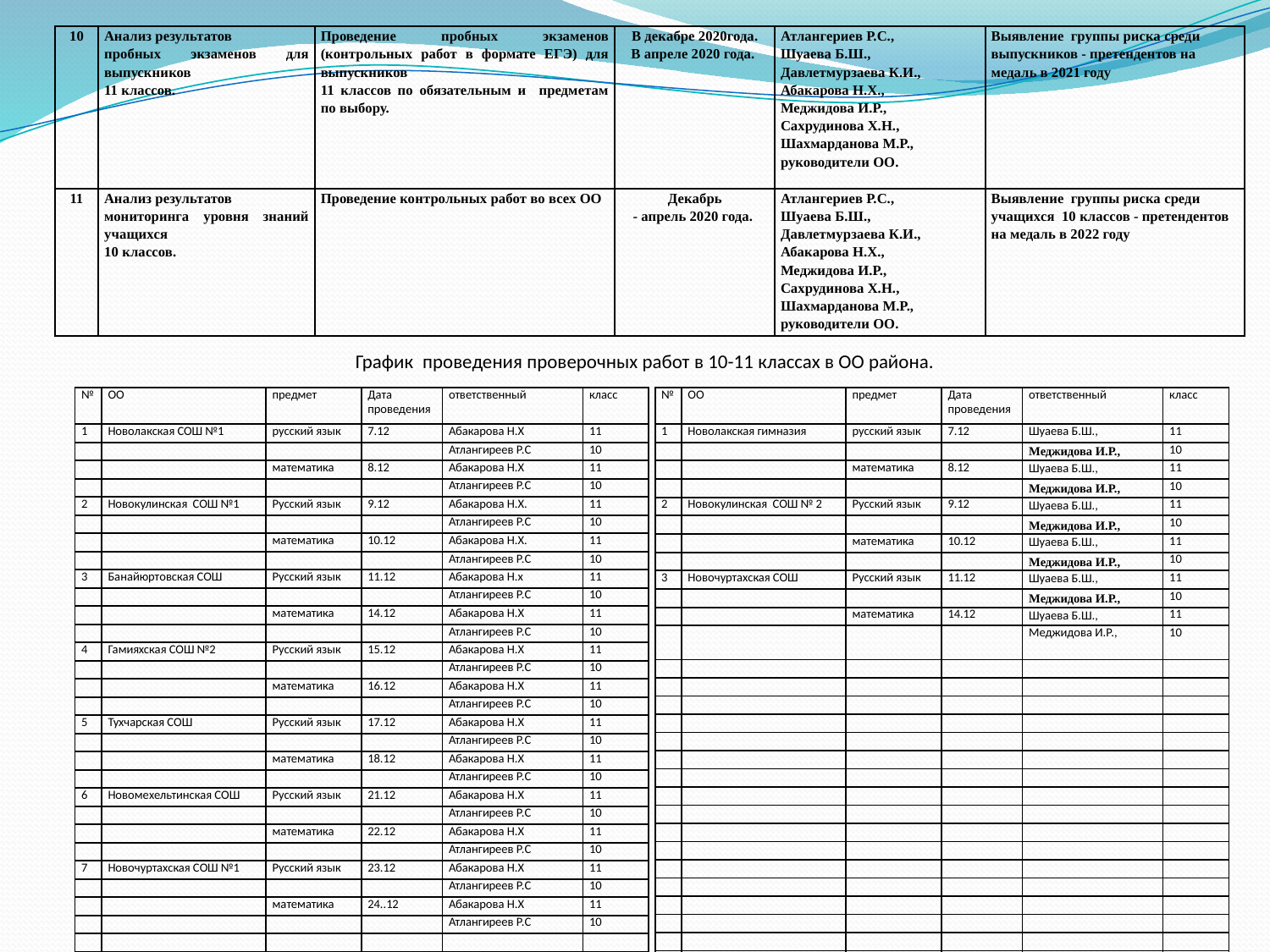

| 10 | Анализ результатов пробных экзаменов для выпускников 11 классов. | Проведение пробных экзаменов (контрольных работ в формате ЕГЭ) для выпускников 11 классов по обязательным и предметам по выбору. | В декабре 2020года. В апреле 2020 года. | Атлангериев Р.С., Шуаева Б.Ш., Давлетмурзаева К.И., Абакарова Н.Х., Меджидова И.Р., Сахрудинова Х.Н., Шахмарданова М.Р., руководители ОО. | Выявление группы риска среди выпускников - претендентов на медаль в 2021 году |
| --- | --- | --- | --- | --- | --- |
| 11 | Анализ результатов мониторинга уровня знаний учащихся 10 классов. | Проведение контрольных работ во всех ОО | Декабрь - апрель 2020 года. | Атлангериев Р.С., Шуаева Б.Ш., Давлетмурзаева К.И., Абакарова Н.Х., Меджидова И.Р., Сахрудинова Х.Н., Шахмарданова М.Р., руководители ОО. | Выявление группы риска среди учащихся 10 классов - претендентов на медаль в 2022 году |

График   проведения проверочных работ в 10-11 классах в ОО района.

| № | ОО | предмет | Дата проведения | ответственный | класс |
| --- | --- | --- | --- | --- | --- |
| 1 | Новолакская СОШ №1 | русский язык | 7.12 | Абакарова Н.Х | 11 |
|  |  |  |  | Атлангиреев Р.С | 10 |
|  |  | математика | 8.12 | Абакарова Н.Х | 11 |
|  |  |  |  | Атлангиреев Р.С | 10 |
| 2 | Новокулинская СОШ №1 | Русский язык | 9.12 | Абакарова Н.Х. | 11 |
|  |  |  |  | Атлангиреев Р.С | 10 |
|  |  | математика | 10.12 | Абакарова Н.Х. | 11 |
|  |  |  |  | Атлангиреев Р.С | 10 |
| 3 | Банайюртовская СОШ | Русский язык | 11.12 | Абакарова Н.х | 11 |
|  |  |  |  | Атлангиреев Р.С | 10 |
|  |  | математика | 14.12 | Абакарова Н.Х | 11 |
|  |  |  |  | Атлангиреев Р.С | 10 |
| 4 | Гамияхская СОШ №2 | Русский язык | 15.12 | Абакарова Н.Х | 11 |
|  |  |  |  | Атлангиреев Р.С | 10 |
|  |  | математика | 16.12 | Абакарова Н.Х | 11 |
|  |  |  |  | Атлангиреев Р.С | 10 |
| 5 | Тухчарская СОШ | Русский язык | 17.12 | Абакарова Н.Х | 11 |
|  |  |  |  | Атлангиреев Р.С | 10 |
|  |  | математика | 18.12 | Абакарова Н.Х | 11 |
|  |  |  |  | Атлангиреев Р.С | 10 |
| 6 | Новомехельтинская СОШ | Русский язык | 21.12 | Абакарова Н.Х | 11 |
|  |  |  |  | Атлангиреев Р.С | 10 |
|  |  | математика | 22.12 | Абакарова Н.Х | 11 |
|  |  |  |  | Атлангиреев Р.С | 10 |
| 7 | Новочуртахская СОШ №1 | Русский язык | 23.12 | Абакарова Н.Х | 11 |
|  |  |  |  | Атлангиреев Р.С | 10 |
|  |  | математика | 24..12 | Абакарова Н.Х | 11 |
|  |  |  |  | Атлангиреев Р.С | 10 |
|  |  |  |  |  |  |
| № | ОО | предмет | Дата проведения | ответственный | класс |
| --- | --- | --- | --- | --- | --- |
| 1 | Новолакская гимназия | русский язык | 7.12 | Шуаева Б.Ш., | 11 |
|  |  |  |  | Меджидова И.Р., | 10 |
|  |  | математика | 8.12 | Шуаева Б.Ш., | 11 |
|  |  |  |  | Меджидова И.Р., | 10 |
| 2 | Новокулинская СОШ № 2 | Русский язык | 9.12 | Шуаева Б.Ш., | 11 |
|  |  |  |  | Меджидова И.Р., | 10 |
|  |  | математика | 10.12 | Шуаева Б.Ш., | 11 |
|  |  |  |  | Меджидова И.Р., | 10 |
| 3 | Новочуртахская СОШ | Русский язык | 11.12 | Шуаева Б.Ш., | 11 |
|  |  |  |  | Меджидова И.Р., | 10 |
|  |  | математика | 14.12 | Шуаева Б.Ш., | 11 |
|  |  |  |  | Меджидова И.Р., | 10 |
|  |  |  |  |  |  |
|  |  |  |  |  |  |
|  |  |  |  |  |  |
|  |  |  |  |  |  |
|  |  |  |  |  |  |
|  |  |  |  |  |  |
|  |  |  |  |  |  |
|  |  |  |  |  |  |
|  |  |  |  |  |  |
|  |  |  |  |  |  |
|  |  |  |  |  |  |
|  |  |  |  |  |  |
|  |  |  |  |  |  |
|  |  |  |  |  |  |
|  |  |  |  |  |  |
|  |  |  |  |  |  |
|  |  |  |  |  |  |